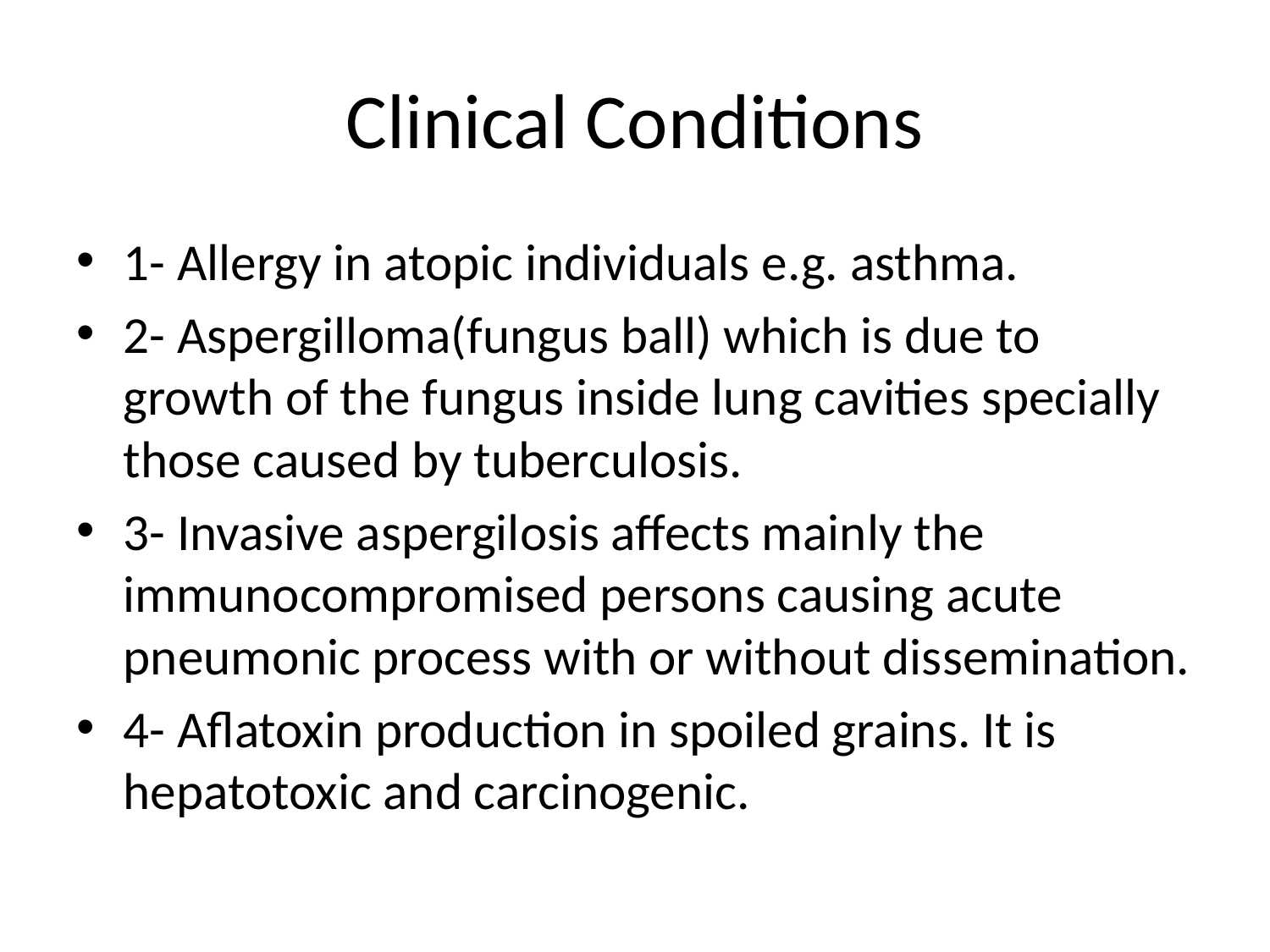

# Clinical Conditions
1- Allergy in atopic individuals e.g. asthma.
2- Aspergilloma(fungus ball) which is due to growth of the fungus inside lung cavities specially those caused by tuberculosis.
3- Invasive aspergilosis affects mainly the immunocompromised persons causing acute pneumonic process with or without dissemination.
4- Aflatoxin production in spoiled grains. It is hepatotoxic and carcinogenic.